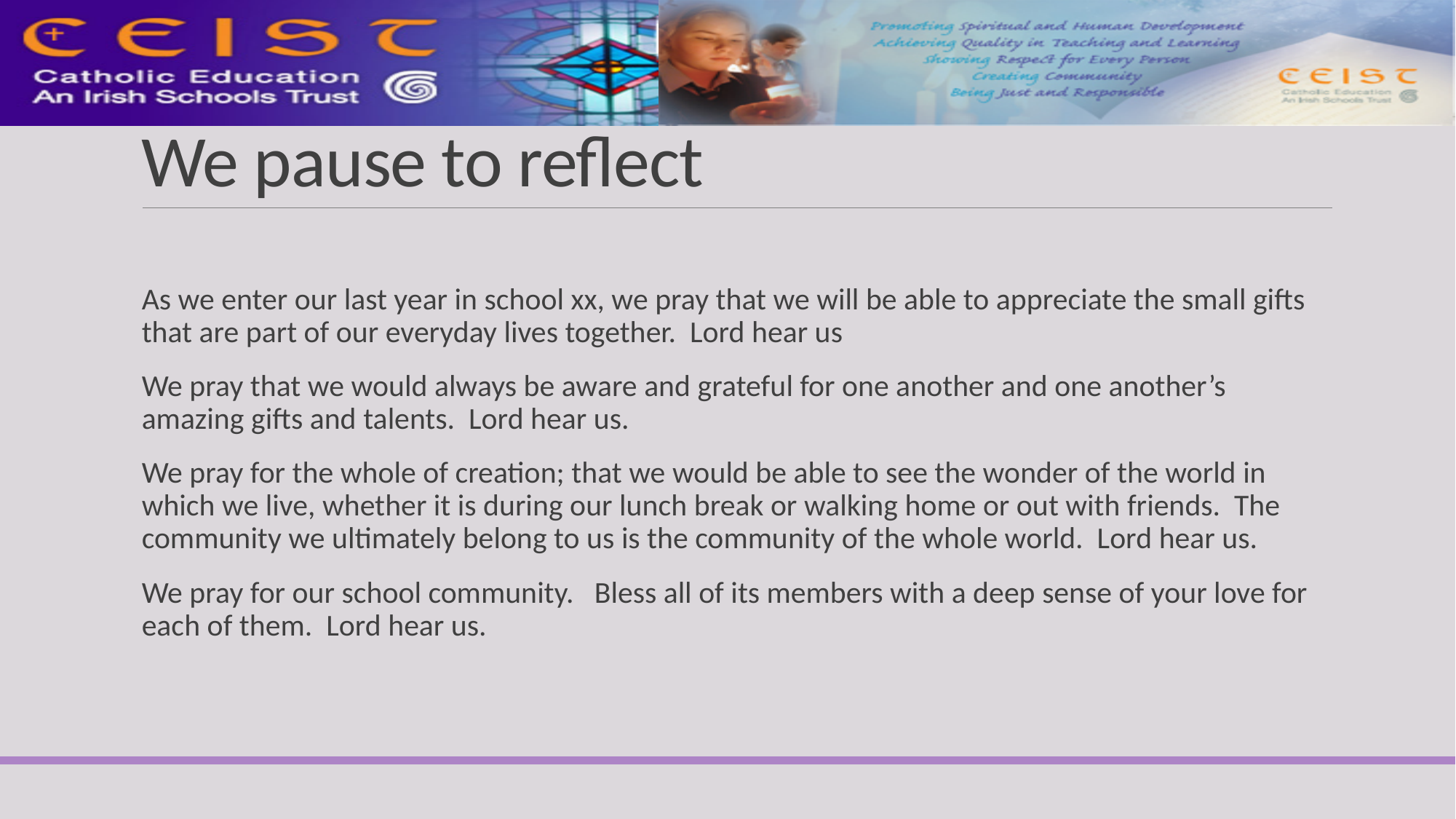

# We pause to reflect

As we enter our last year in school xx, we pray that we will be able to appreciate the small gifts that are part of our everyday lives together.  Lord hear us
We pray that we would always be aware and grateful for one another and one another’s amazing gifts and talents.  Lord hear us.
We pray for the whole of creation; that we would be able to see the wonder of the world in which we live, whether it is during our lunch break or walking home or out with friends.  The community we ultimately belong to us is the community of the whole world.  Lord hear us.
We pray for our school community.   Bless all of its members with a deep sense of your love for each of them.  Lord hear us.